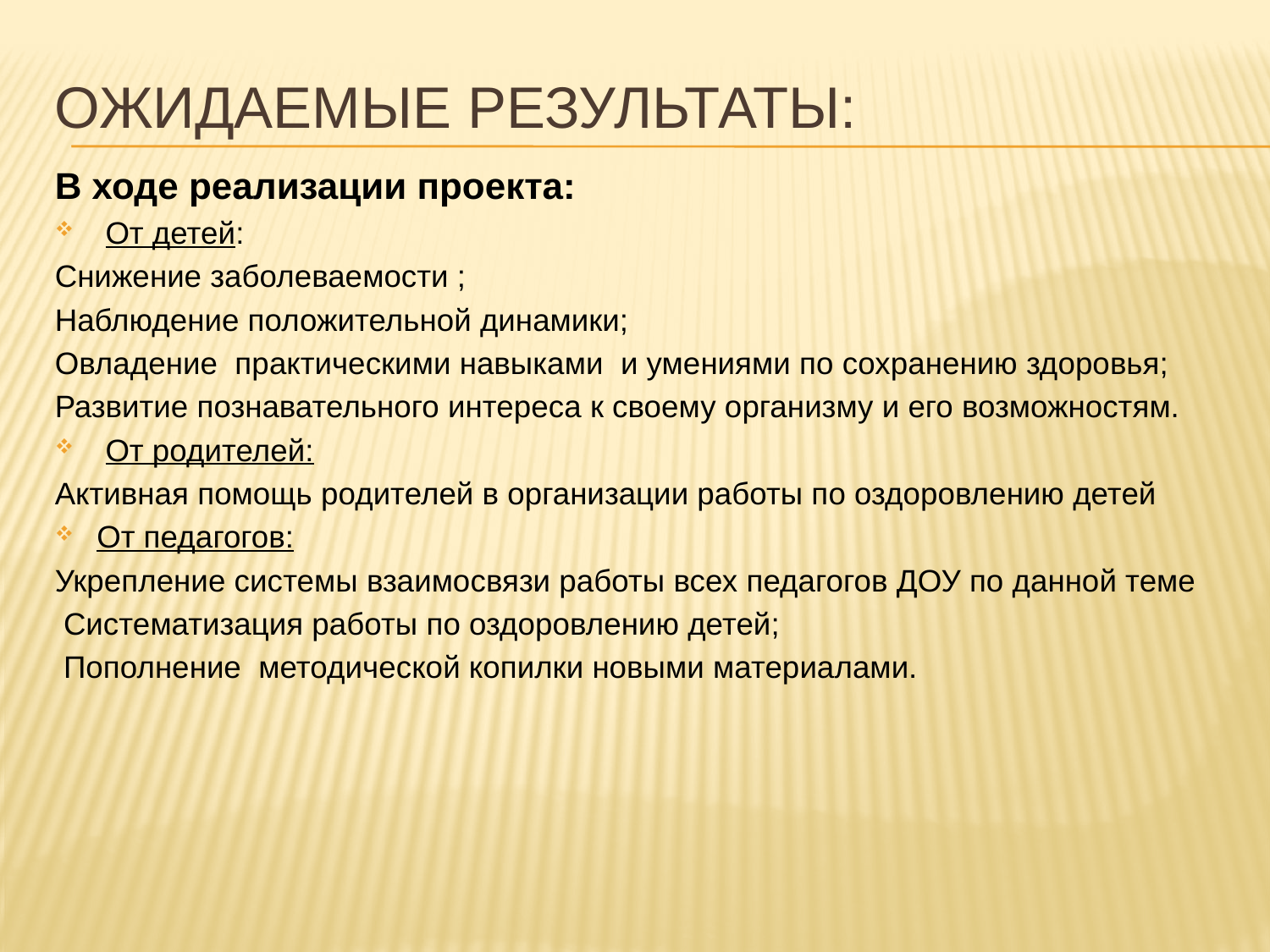

# Ожидаемые результаты:
В ходе реализации проекта:
 От детей:
Снижение заболеваемости ;
Наблюдение положительной динамики;
Овладение  практическими навыками  и умениями по сохранению здоровья;
Развитие познавательного интереса к своему организму и его возможностям.
 От родителей:
Активная помощь родителей в организации работы по оздоровлению детей
От педагогов:
Укрепление системы взаимосвязи работы всех педагогов ДОУ по данной теме
 Систематизация работы по оздоровлению детей;
 Пополнение  методической копилки новыми материалами.